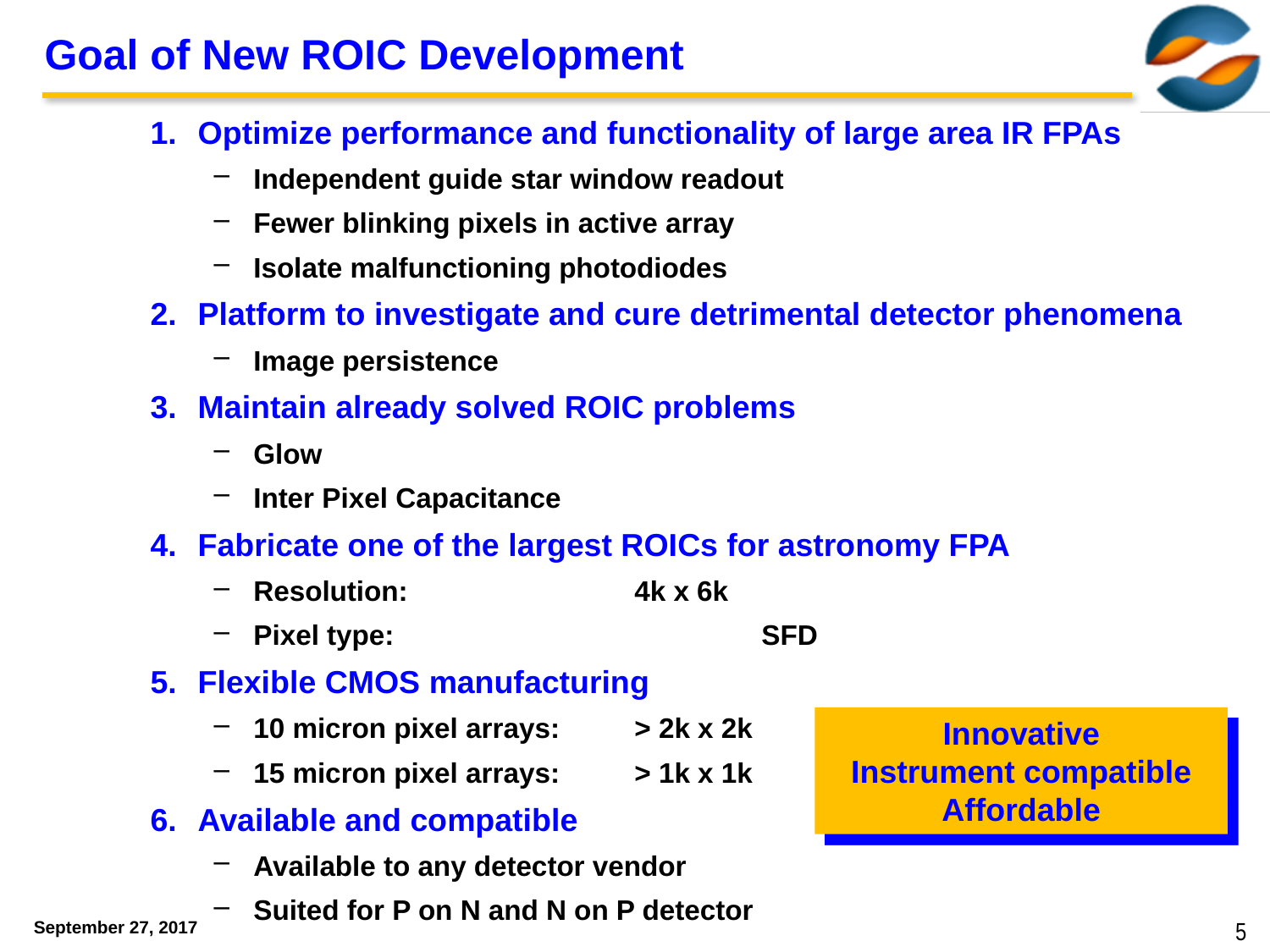

# Goal of New ROIC Development
Optimize performance and functionality of large area IR FPAs
Independent guide star window readout
Fewer blinking pixels in active array
Isolate malfunctioning photodiodes
Platform to investigate and cure detrimental detector phenomena
Image persistence
Maintain already solved ROIC problems
Glow
Inter Pixel Capacitance
Fabricate one of the largest ROICs for astronomy FPA
Resolution:		4k x 6k
Pixel type:			SFD
Flexible CMOS manufacturing
10 micron pixel arrays:	> 2k x 2k
15 micron pixel arrays:	> 1k x 1k
Available and compatible
Available to any detector vendor
Suited for P on N and N on P detector

Innovative
Instrument compatible Affordable
September 27, 2017
5